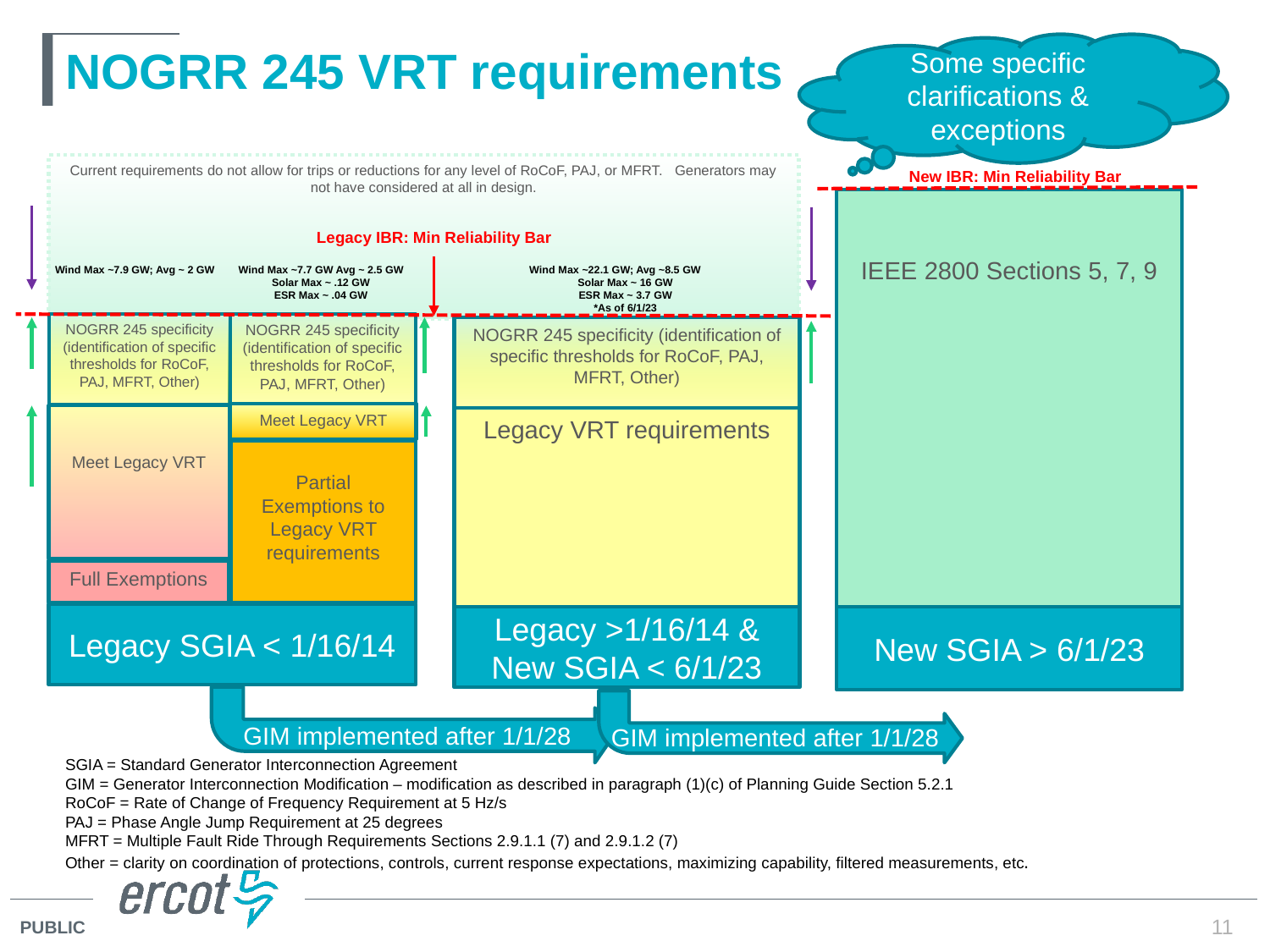

# NOGRR 245 VRT requirements
Some specific clarifications & exceptions
Current requirements do not allow for trips or reductions for any level of RoCoF, PAJ, or MFRT.   Generators may not have considered at all in design.
New IBR: Min Reliability Bar

IEEE 2800 Sections 5, 7, 9
Legacy IBR: Min Reliability Bar
Wind Max ~7.7 GW Avg ~ 2.5 GW
Solar Max ~ .12 GW
ESR Max ~ .04 GW
Wind Max ~7.9 GW; Avg ~ 2 GW
Wind Max ~22.1 GW; Avg ~8.5 GW
Solar Max ~ 16 GW
ESR Max ~ 3.7 GW
*As of 6/1/23
NOGRR 245 specificity (identification of specific thresholds for RoCoF, PAJ, MFRT, Other)
NOGRR 245 specificity (identification of specific thresholds for RoCoF, PAJ, MFRT, Other)
NOGRR 245 specificity (identification of specific thresholds for RoCoF, PAJ, MFRT, Other)
Meet Legacy VRT

Meet Legacy VRT
Legacy VRT requirements

Partial Exemptions to Legacy VRT requirements
Full Exemptions
Legacy SGIA < 1/16/14
Legacy >1/16/14 & New SGIA < 6/1/23
New SGIA > 6/1/23

GIM implemented after 1/1/28
GIM implemented after 1/1/28
SGIA = Standard Generator Interconnection Agreement
GIM = Generator Interconnection Modification – modification as described in paragraph (1)(c) of Planning Guide Section 5.2.1
RoCoF = Rate of Change of Frequency Requirement at 5 Hz/s
PAJ = Phase Angle Jump Requirement at 25 degrees
MFRT = Multiple Fault Ride Through Requirements Sections 2.9.1.1 (7) and 2.9.1.2 (7)
Other = clarity on coordination of protections, controls, current response expectations, maximizing capability, filtered measurements, etc.
11